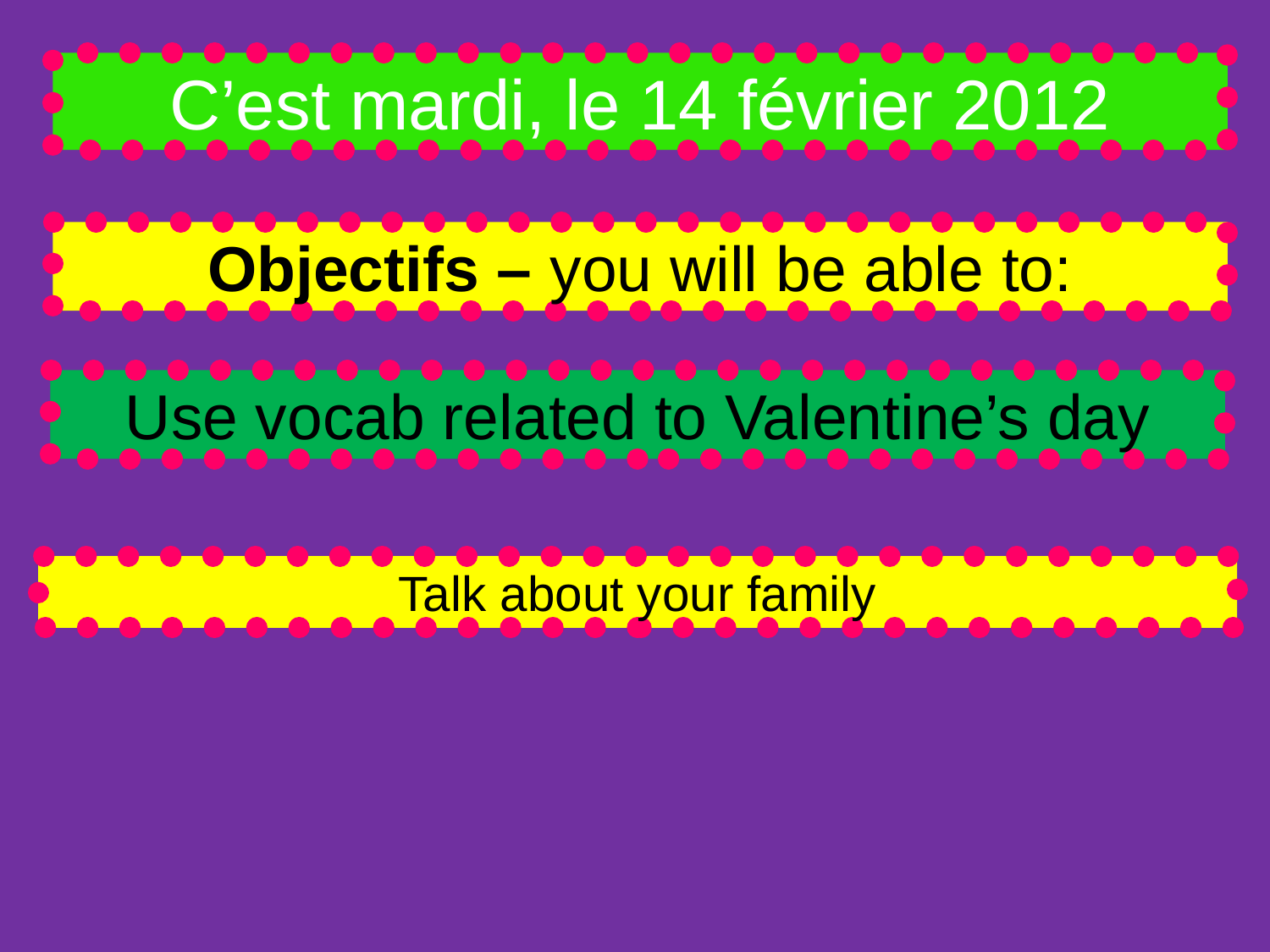

C’est mardi, le 14 février 2012
Objectifs – you will be able to:
Use vocab related to Valentine’s day
Talk about your family